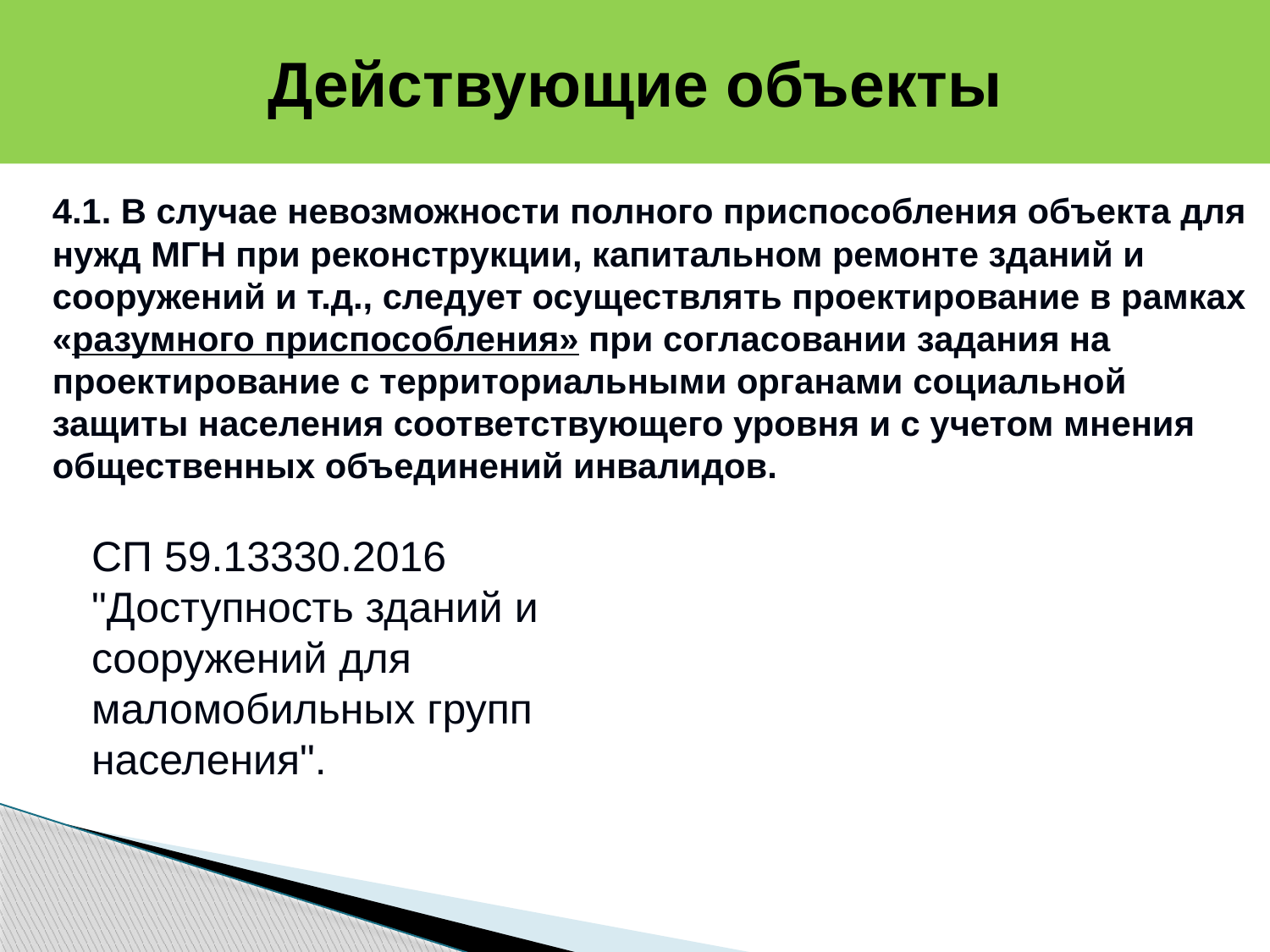

# Действующие объекты

4.1. В случае невозможности полного приспособления объекта для нужд МГН при реконструкции, капитальном ремонте зданий и сооружений и т.д., следует осуществлять проектирование в рамках «разумного приспособления» при согласовании задания на проектирование с территориальными органами социальной защиты населения соответствующего уровня и с учетом мнения общественных объединений инвалидов.

СП 59.13330.2016  "Доступность зданий и сооружений для маломобильных групп населения".